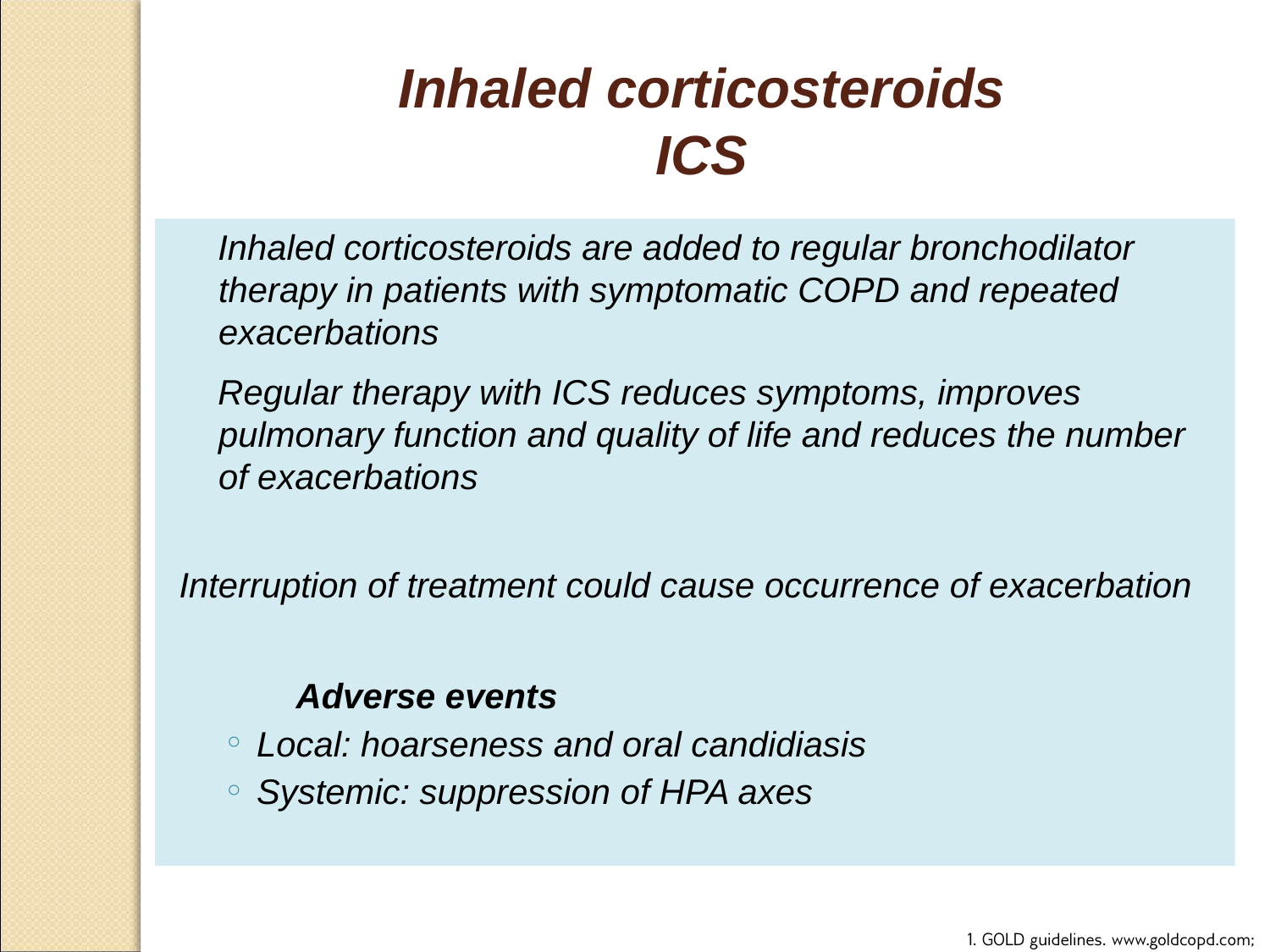

Inhaled corticosteroids
ICS
    Inhaled corticosteroids are added to regular bronchodilator therapy in patients with symptomatic COPD and repeated exacerbations
    Regular therapy with ICS reduces symptoms, improves pulmonary function and quality of life and reduces the number of exacerbations

Interruption of treatment could cause occurrence of exacerbation

            Adverse events
Local: hoarseness and oral candidiasis
Systemic: suppression of HPA axes

1. GOLD guidelines. www.goldcopd.com;